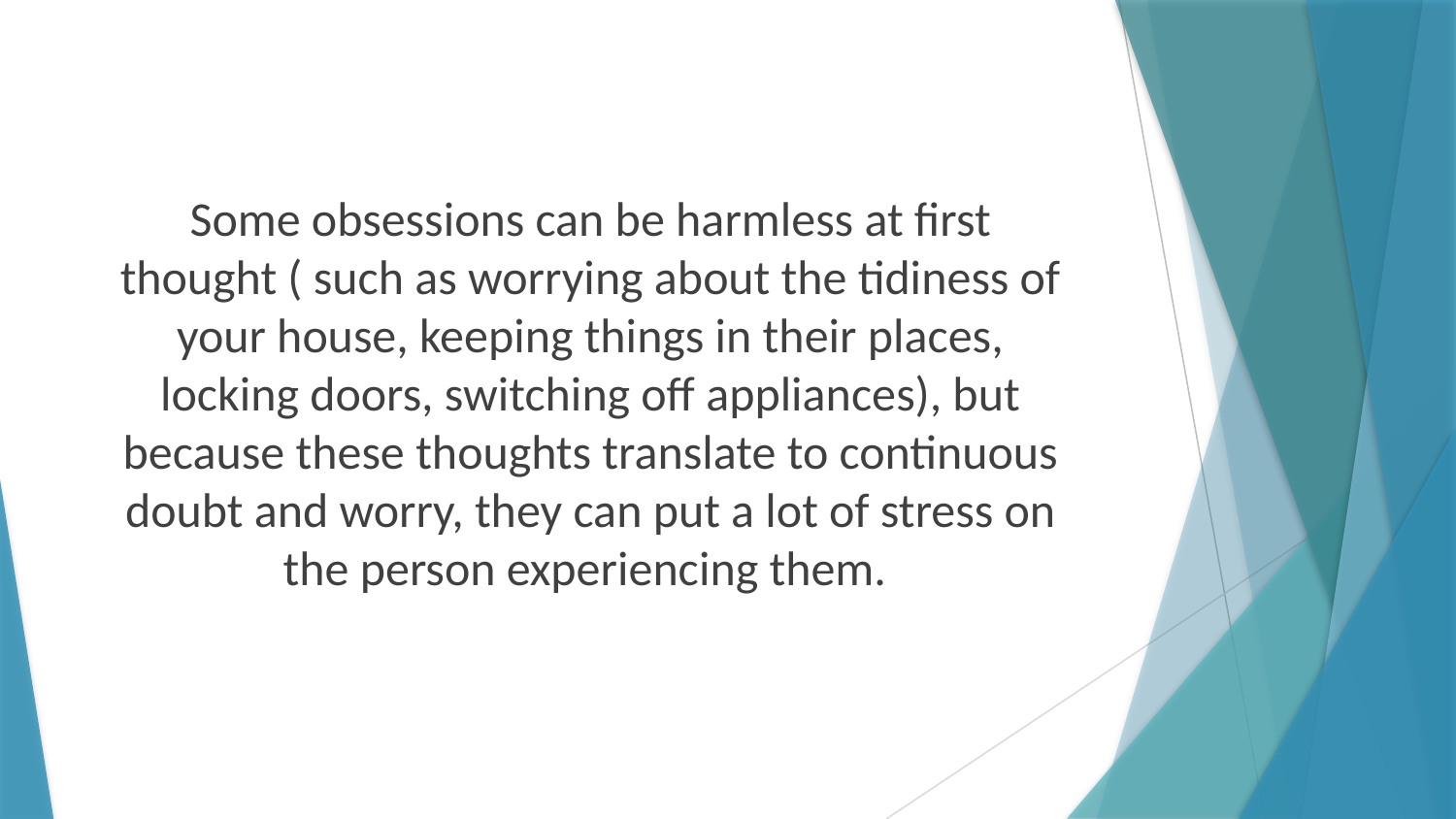

Some obsessions can be harmless at first thought ( such as worrying about the tidiness of your house, keeping things in their places, locking doors, switching off appliances), but because these thoughts translate to continuous doubt and worry, they can put a lot of stress on the person experiencing them.